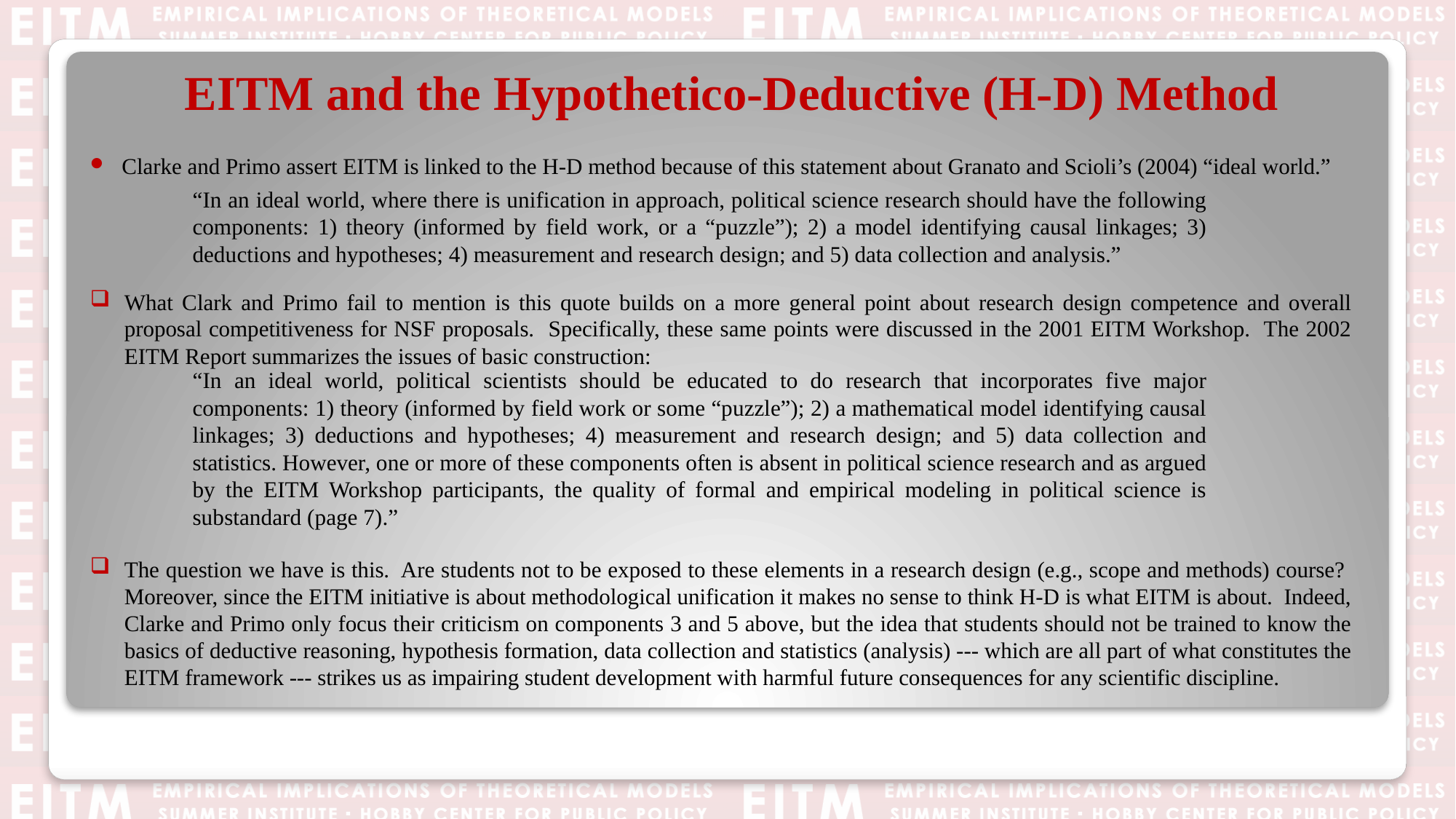

# EITM and the Hypothetico-Deductive (H-D) Method
Clarke and Primo assert EITM is linked to the H-D method because of this statement about Granato and Scioli’s (2004) “ideal world.”

What Clark and Primo fail to mention is this quote builds on a more general point about research design competence and overall proposal competitiveness for NSF proposals.  Specifically, these same points were discussed in the 2001 EITM Workshop.  The 2002 EITM Report summarizes the issues of basic construction:

The question we have is this.  Are students not to be exposed to these elements in a research design (e.g., scope and methods) course?  Moreover, since the EITM initiative is about methodological unification it makes no sense to think H-D is what EITM is about.  Indeed, Clarke and Primo only focus their criticism on components 3 and 5 above, but the idea that students should not be trained to know the basics of deductive reasoning, hypothesis formation, data collection and statistics (analysis) --- which are all part of what constitutes the EITM framework --- strikes us as impairing student development with harmful future consequences for any scientific discipline.
“In an ideal world, where there is unification in approach, political science research should have the following components: 1) theory (informed by field work, or a “puzzle”); 2) a model identifying causal linkages; 3) deductions and hypotheses; 4) measurement and research design; and 5) data collection and analysis.”
“In an ideal world, political scientists should be educated to do research that incorporates five major components: 1) theory (informed by field work or some “puzzle”); 2) a mathematical model identifying causal linkages; 3) deductions and hypotheses; 4) measurement and research design; and 5) data collection and statistics. However, one or more of these components often is absent in political science research and as argued by the EITM Workshop participants, the quality of formal and empirical modeling in political science is substandard (page 7).”